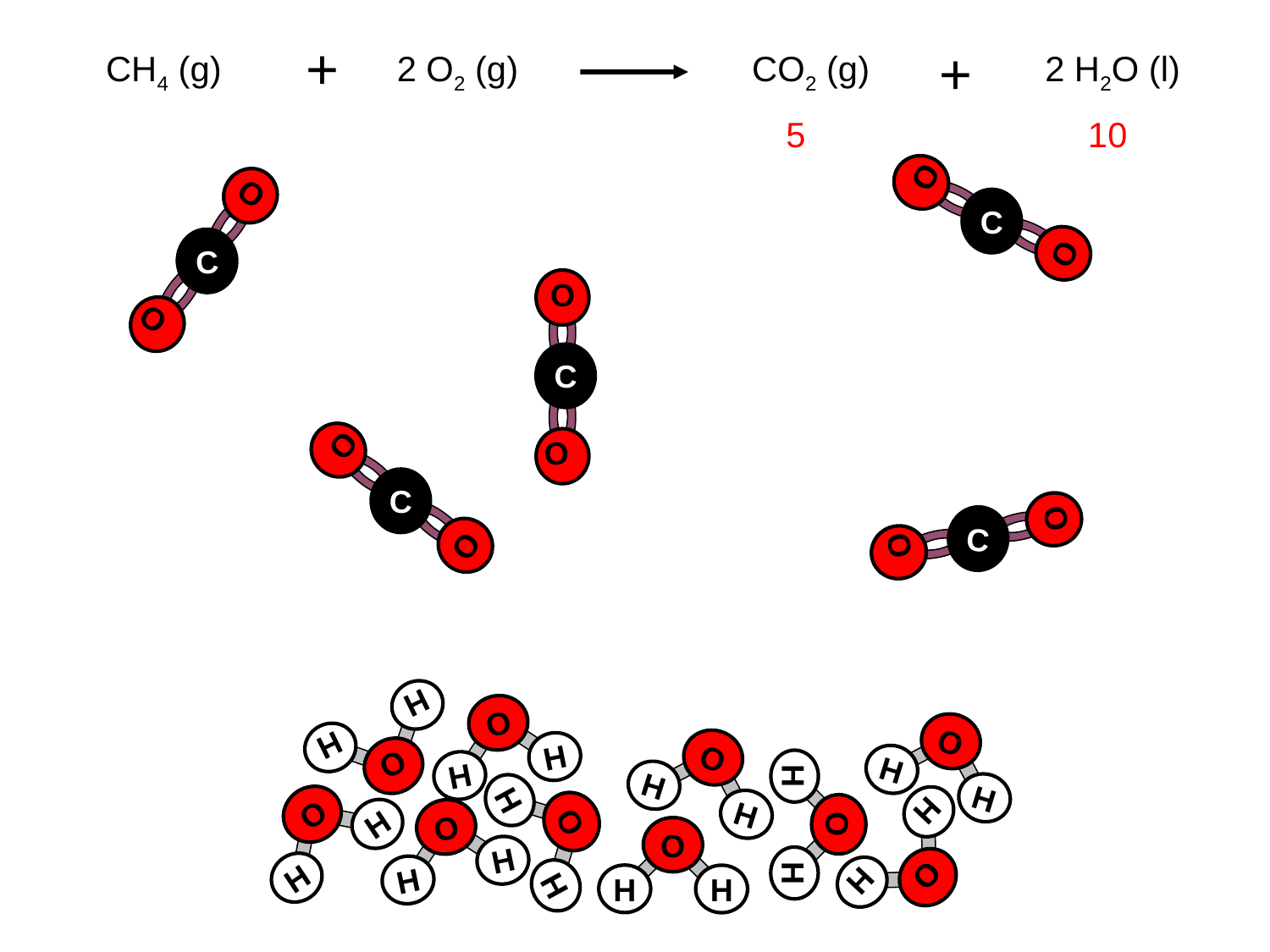

+
+
   CH4 (g)                  2 O2 (g)                        CO2 (g)                  2 H2O (l)
      5                           10                                 5                             10

O

C

O
O

C

O
O

C

O
O

C

O
O

C

O
O
H

H
O
H

H
O
H

H
O
H

H
O
H

H
O
H

H
O
H

H
O
H

H
O
H

H
O
H

H